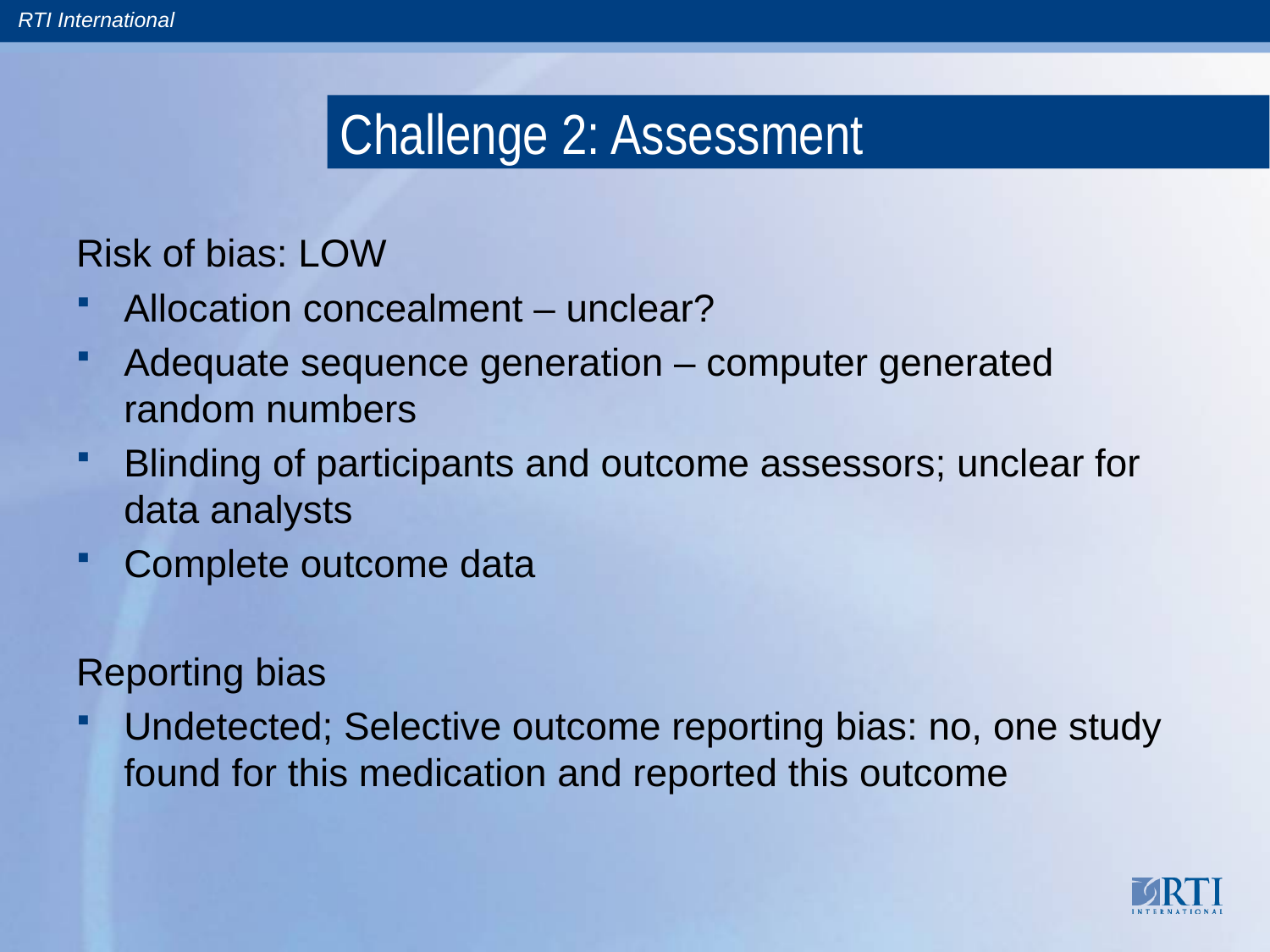

# Challenge 2: Assessment
Risk of bias: LOW
Allocation concealment – unclear?
Adequate sequence generation – computer generated random numbers
Blinding of participants and outcome assessors; unclear for data analysts
Complete outcome data

Reporting bias
Undetected; Selective outcome reporting bias: no, one study found for this medication and reported this outcome